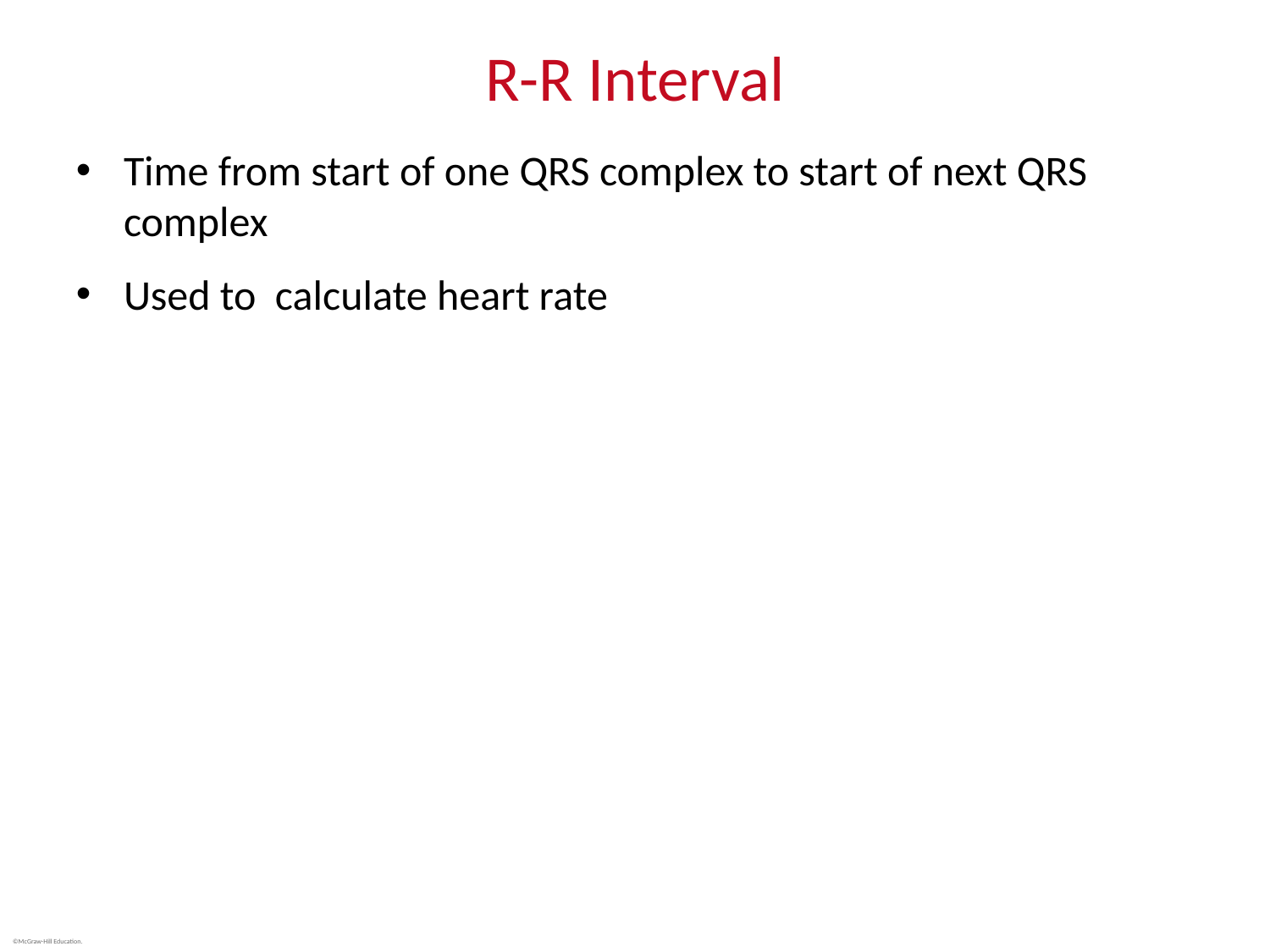

# R-R Interval
Time from start of one QRS complex to start of next QRS complex
Used to  calculate heart rate